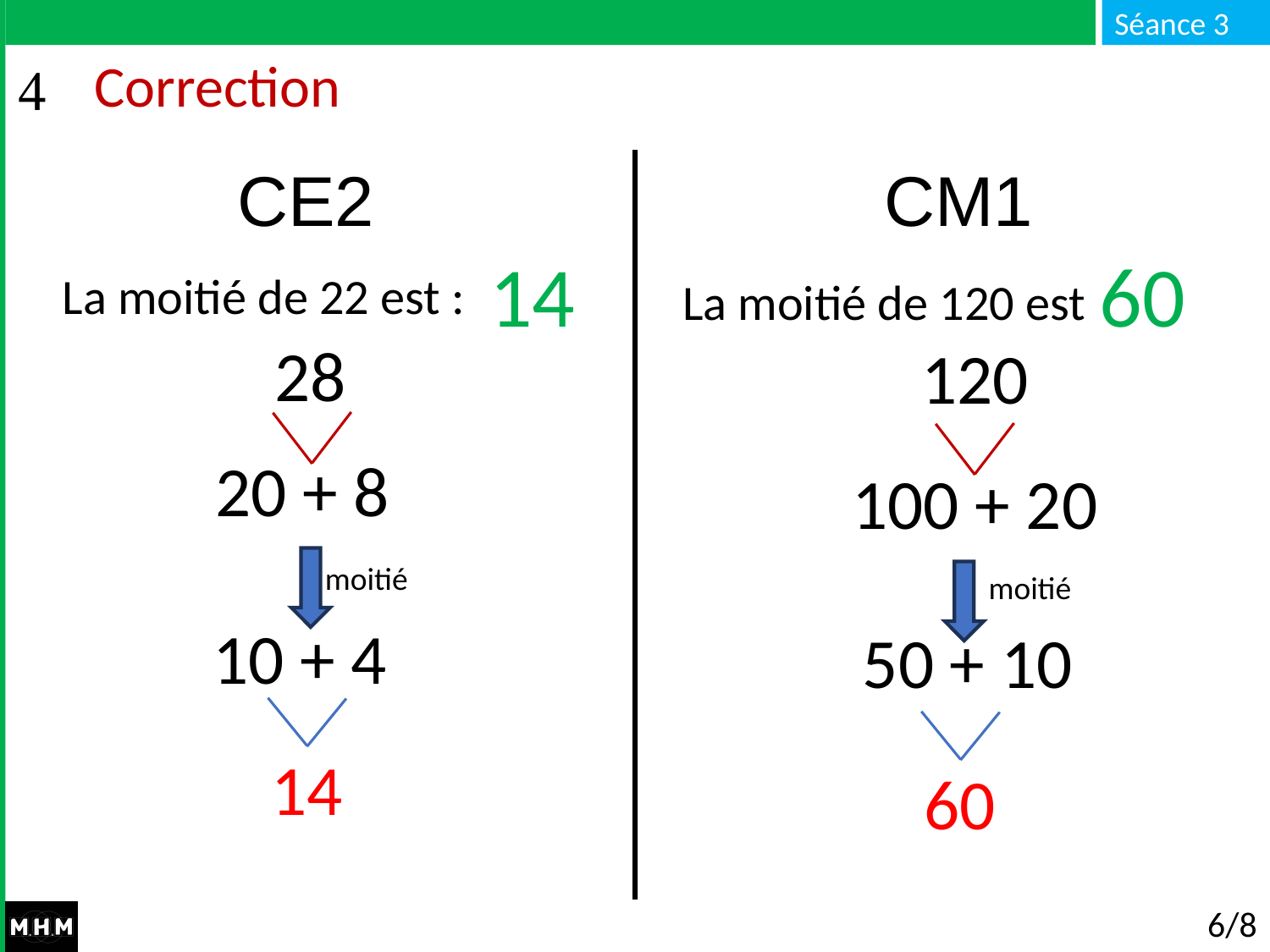

# Correction
CE2                          CM1

La moitié de 22 est :

La moitié de 120 est :

14
60
28
120
20 + 8
100 + 20

moitié

moitié
10 + 4
50 + 10
14
60
6/8